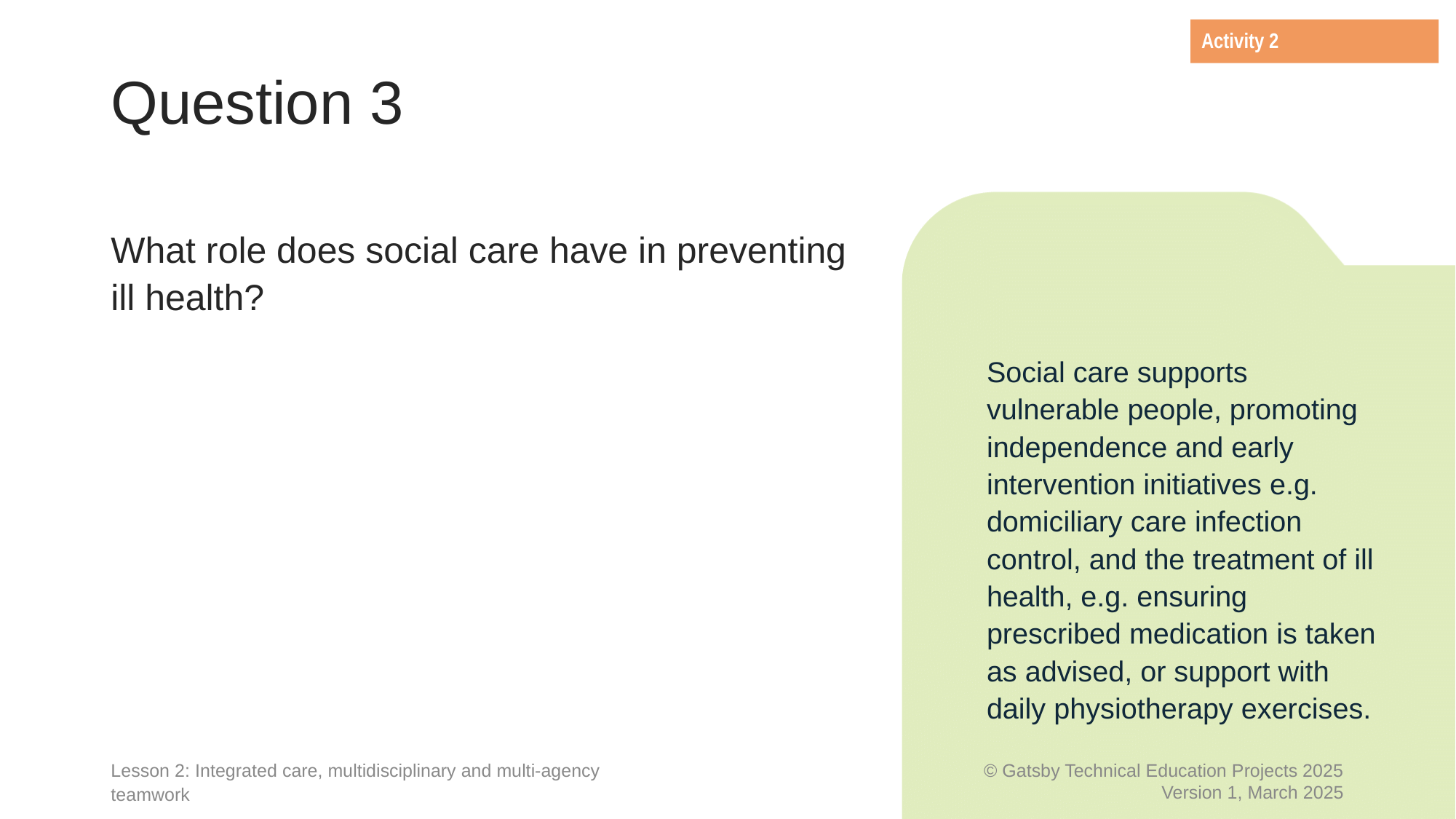

Activity 2
# Question 3
What role does social care have in preventing ill health?

Social care supports vulnerable people, promoting independence and early intervention initiatives e.g. domiciliary care infection control, and the treatment of ill health, e.g. ensuring prescribed medication is taken as advised, or support with daily physiotherapy exercises.
Lesson 2: Integrated care, multidisciplinary and multi-agency teamwork